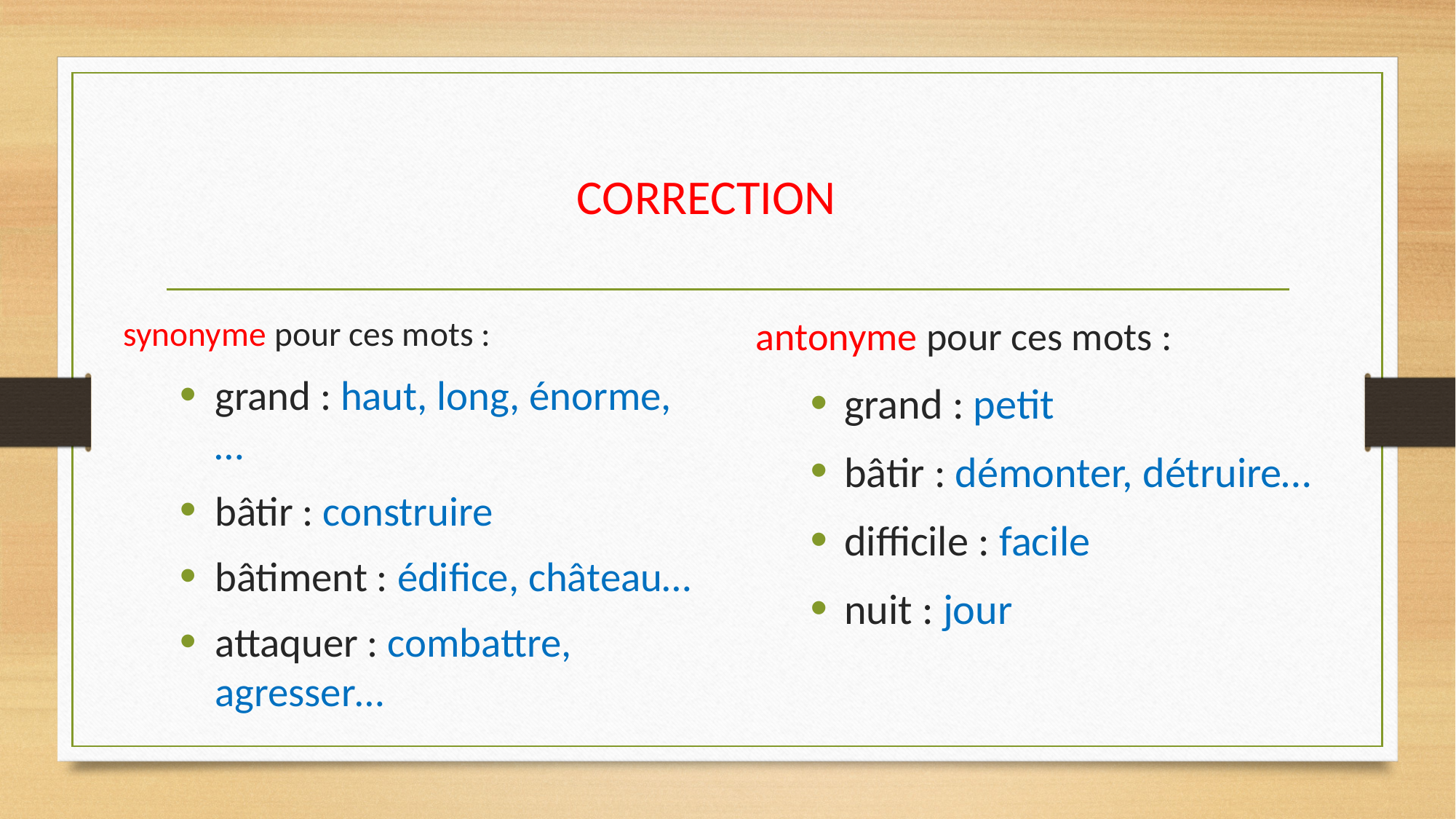

# CORRECTION
synonyme pour ces mots :
grand : haut, long, énorme,…
bâtir : construire
bâtiment : édifice, château…
attaquer : combattre, agresser…
antonyme pour ces mots :
grand : petit
bâtir : démonter, détruire…
difficile : facile
nuit : jour